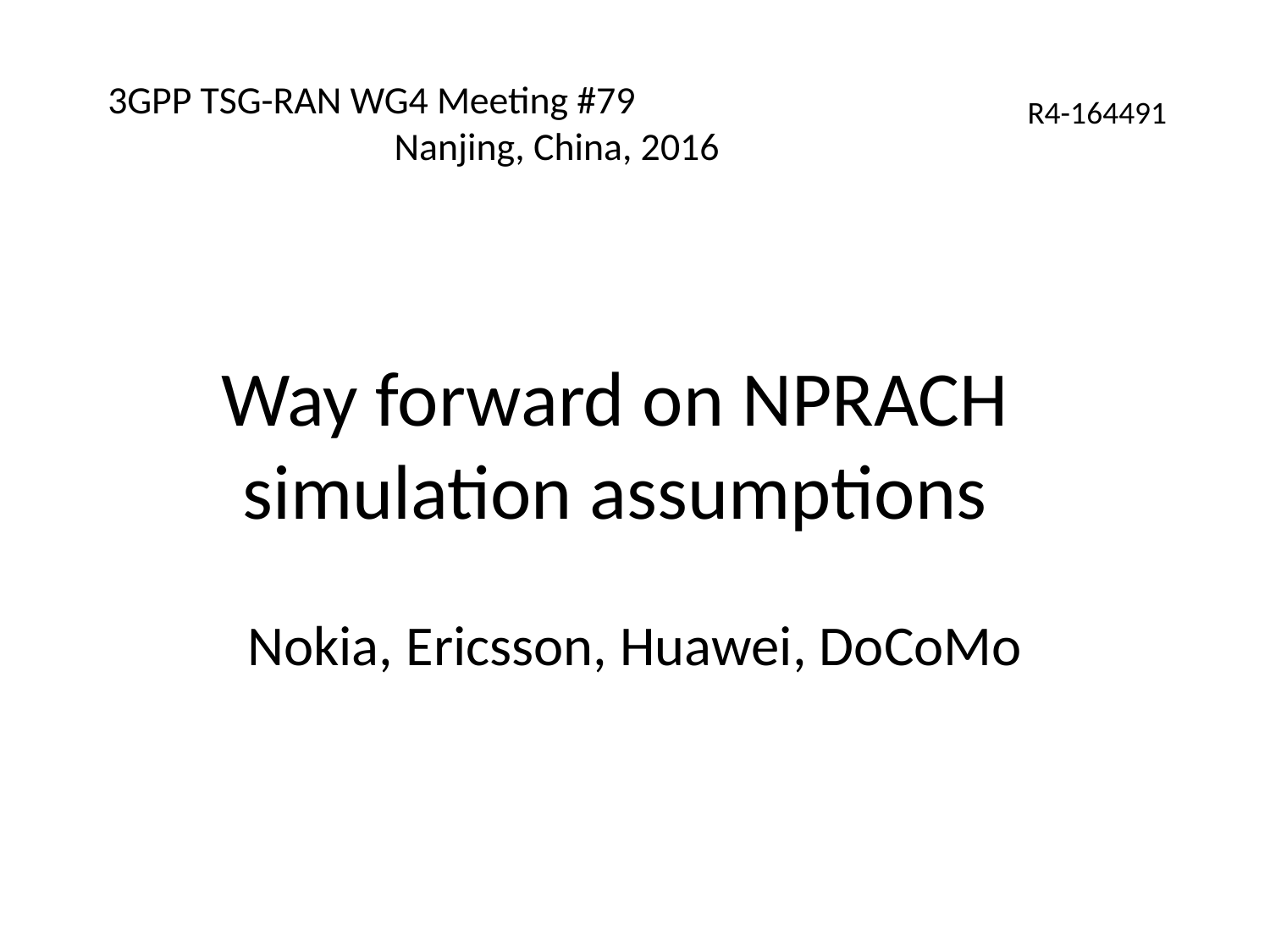

# 3GPP TSG-RAN WG4 Meeting #79	                                               Nanjing, China, 2016
R4-164491
Way forward on NPRACH simulation assumptions
Nokia, Ericsson, Huawei, DoCoMo